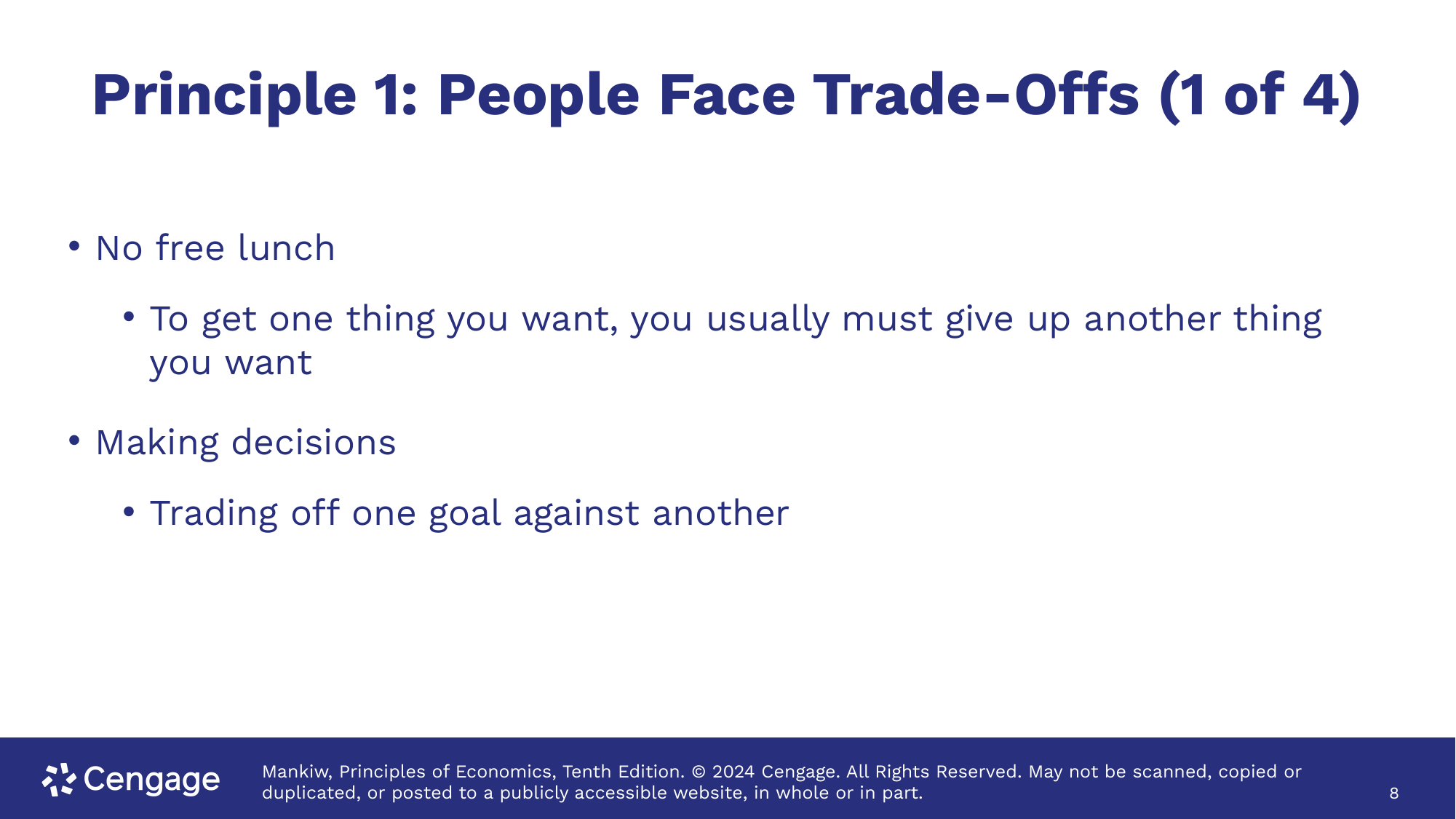

# Principle 1: People Face Trade-Offs (1 of 4)
No free lunch
To get one thing you want, you usually must give up another thing you want
Making decisions
Trading off one goal against another